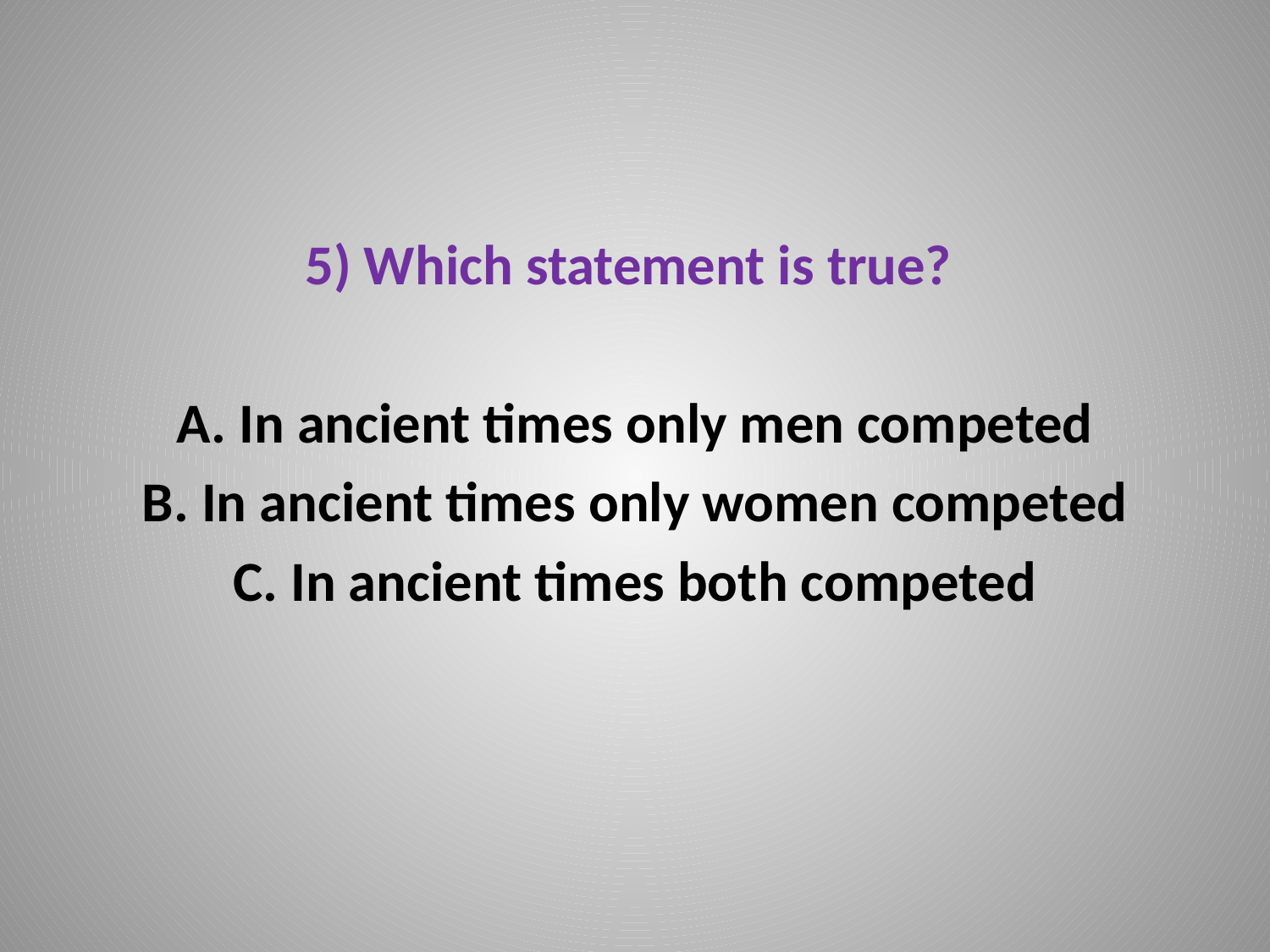

5) Which statement is true?

A. In ancient times only men competed
B. In ancient times only women competed
C. In ancient times both competed